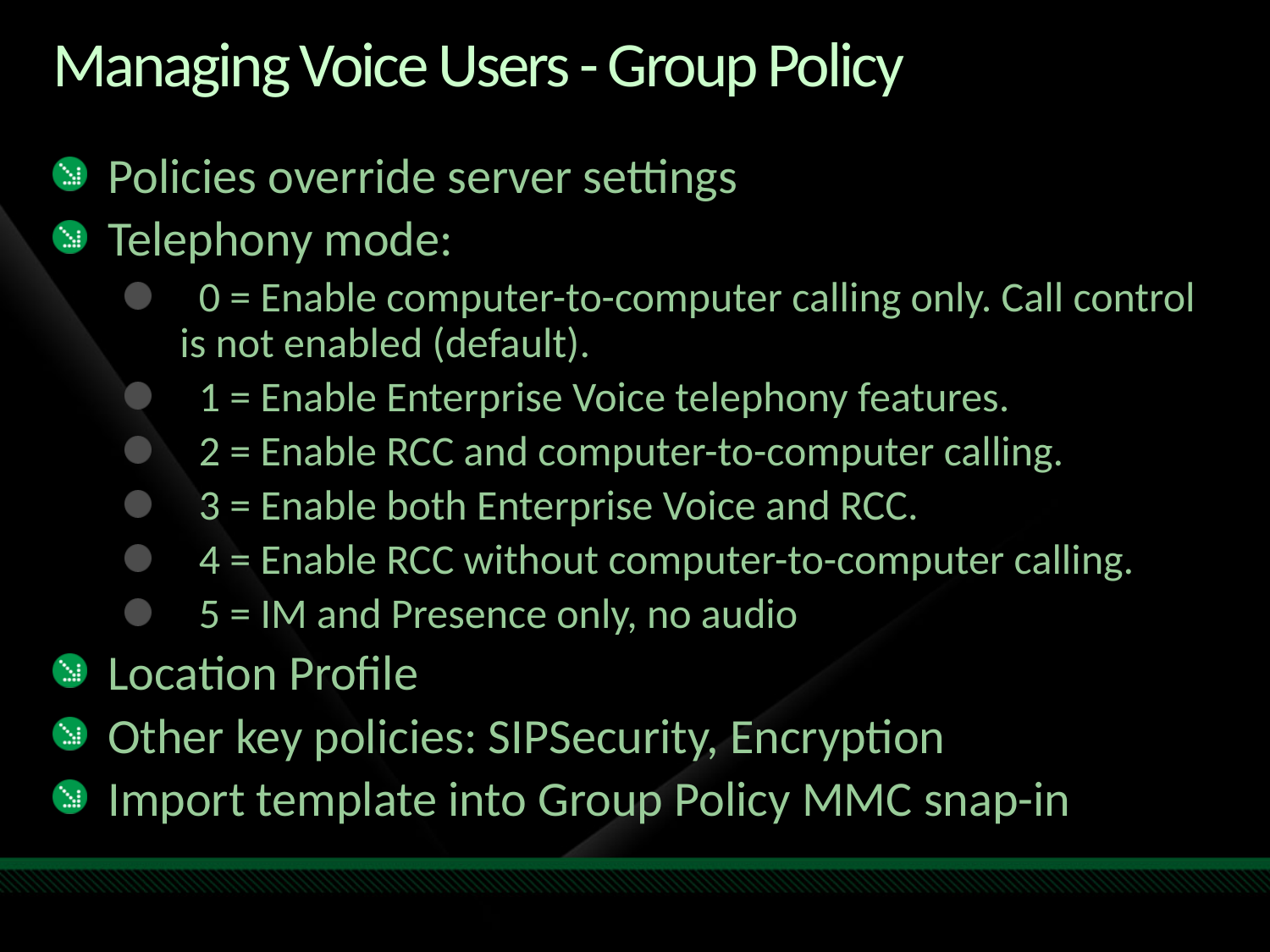

# Managing Voice Users - Group Policy
Policies override server settings
Telephony mode:
  0 = Enable computer-to-computer calling only. Call control is not enabled (default).
  1 = Enable Enterprise Voice telephony features.
  2 = Enable RCC and computer-to-computer calling.
  3 = Enable both Enterprise Voice and RCC.
  4 = Enable RCC without computer-to-computer calling.
  5 = IM and Presence only, no audio
Location Profile
Other key policies: SIPSecurity, Encryption
Import template into Group Policy MMC snap-in